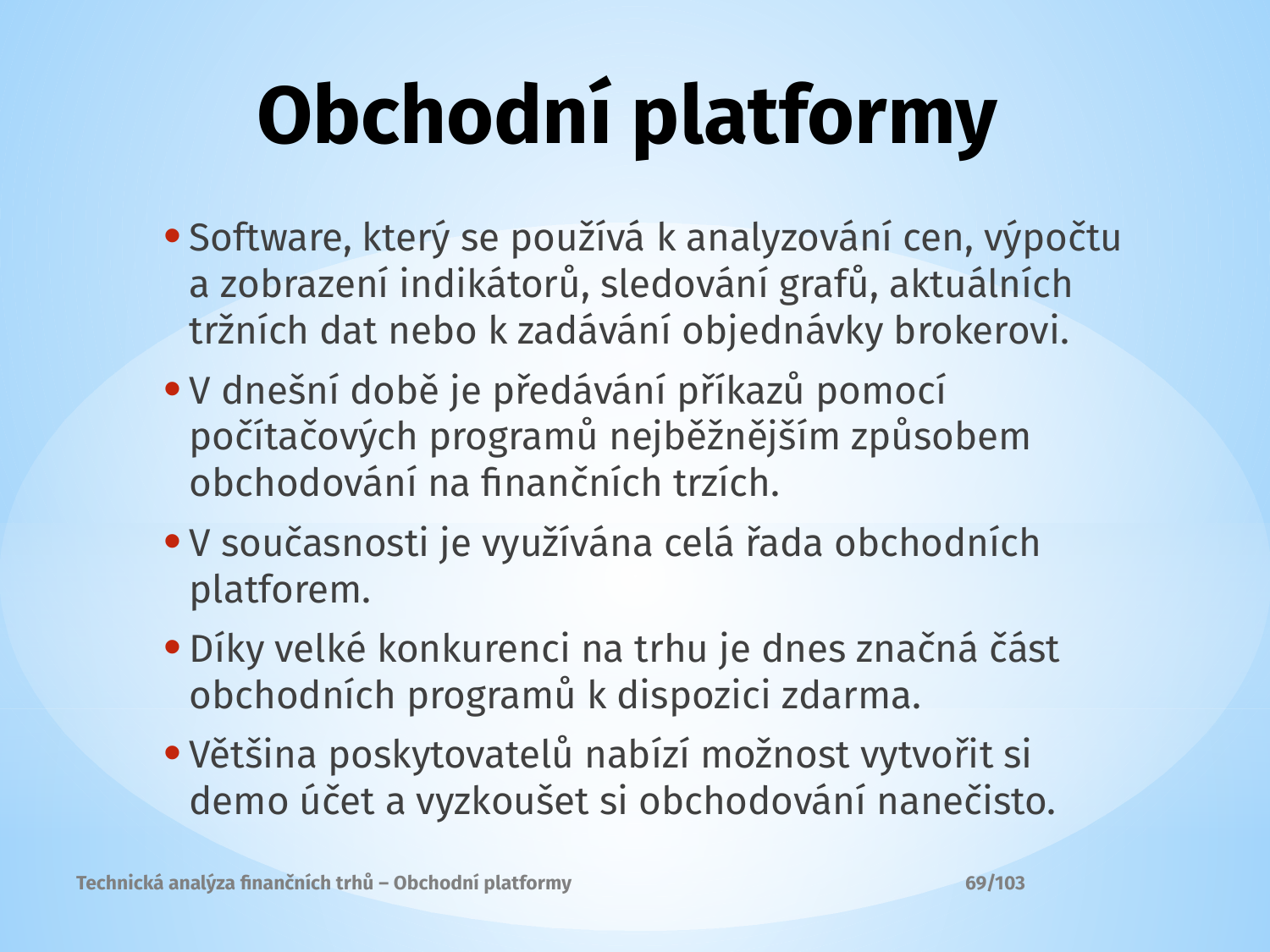

# Obchodní platformy
Software, který se používá k analyzování cen, výpočtu a zobrazení indikátorů, sledování grafů, aktuálních tržních dat nebo k zadávání objednávky brokerovi.
V dnešní době je předávání příkazů pomocí počítačových programů nejběžnějším způsobem obchodování na finančních trzích.
V současnosti je využívána celá řada obchodních platforem.
Díky velké konkurenci na trhu je dnes značná část obchodních programů k dispozici zdarma.
Většina poskytovatelů nabízí možnost vytvořit si demo účet a vyzkoušet si obchodování nanečisto.

Technická analýza finančních trhů – Obchodní platformy				69/103